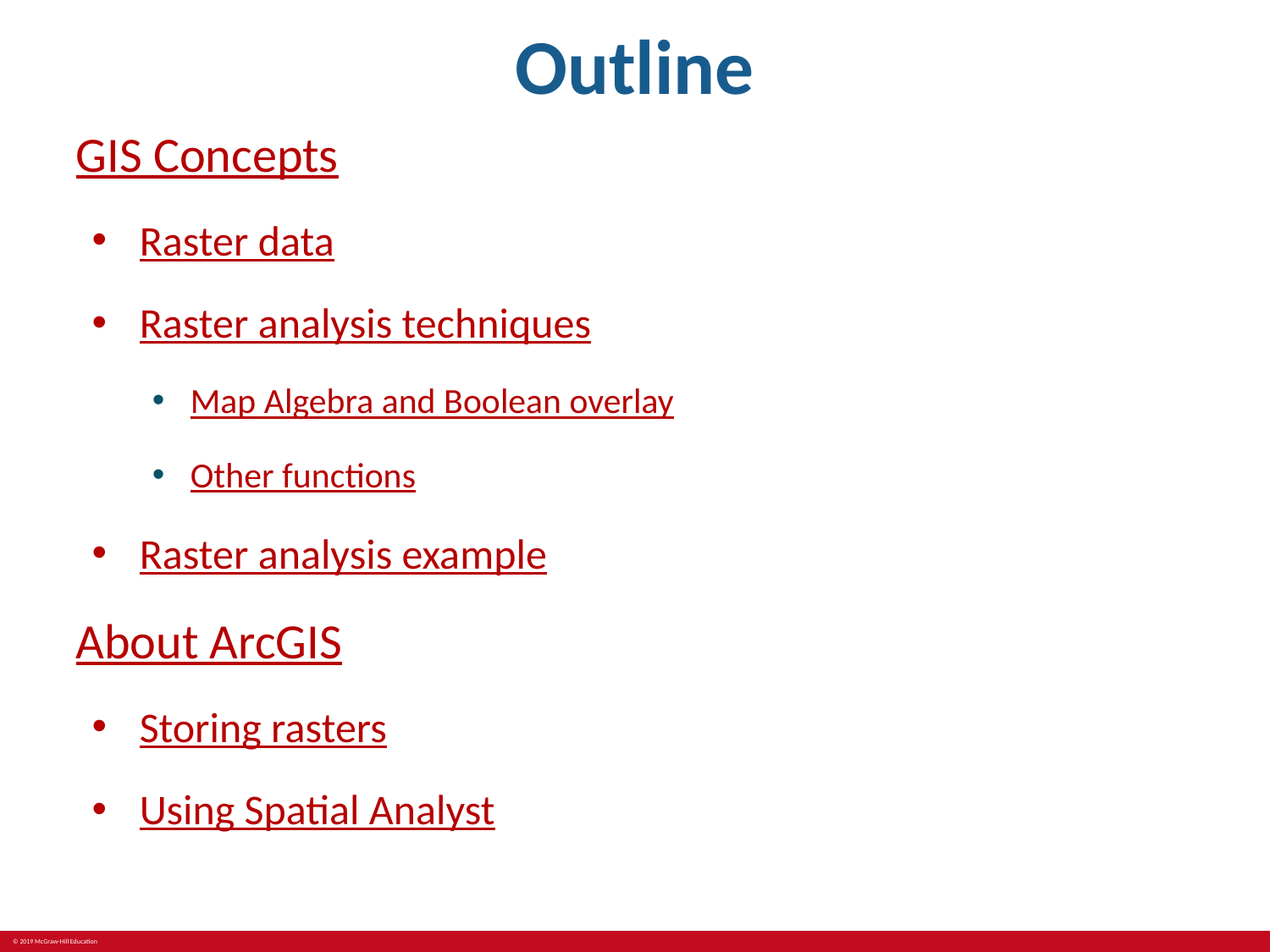

# Outline
GIS Concepts
Raster data
Raster analysis techniques
Map Algebra and Boolean overlay
Other functions
Raster analysis example
About ArcGIS
Storing rasters
Using Spatial Analyst